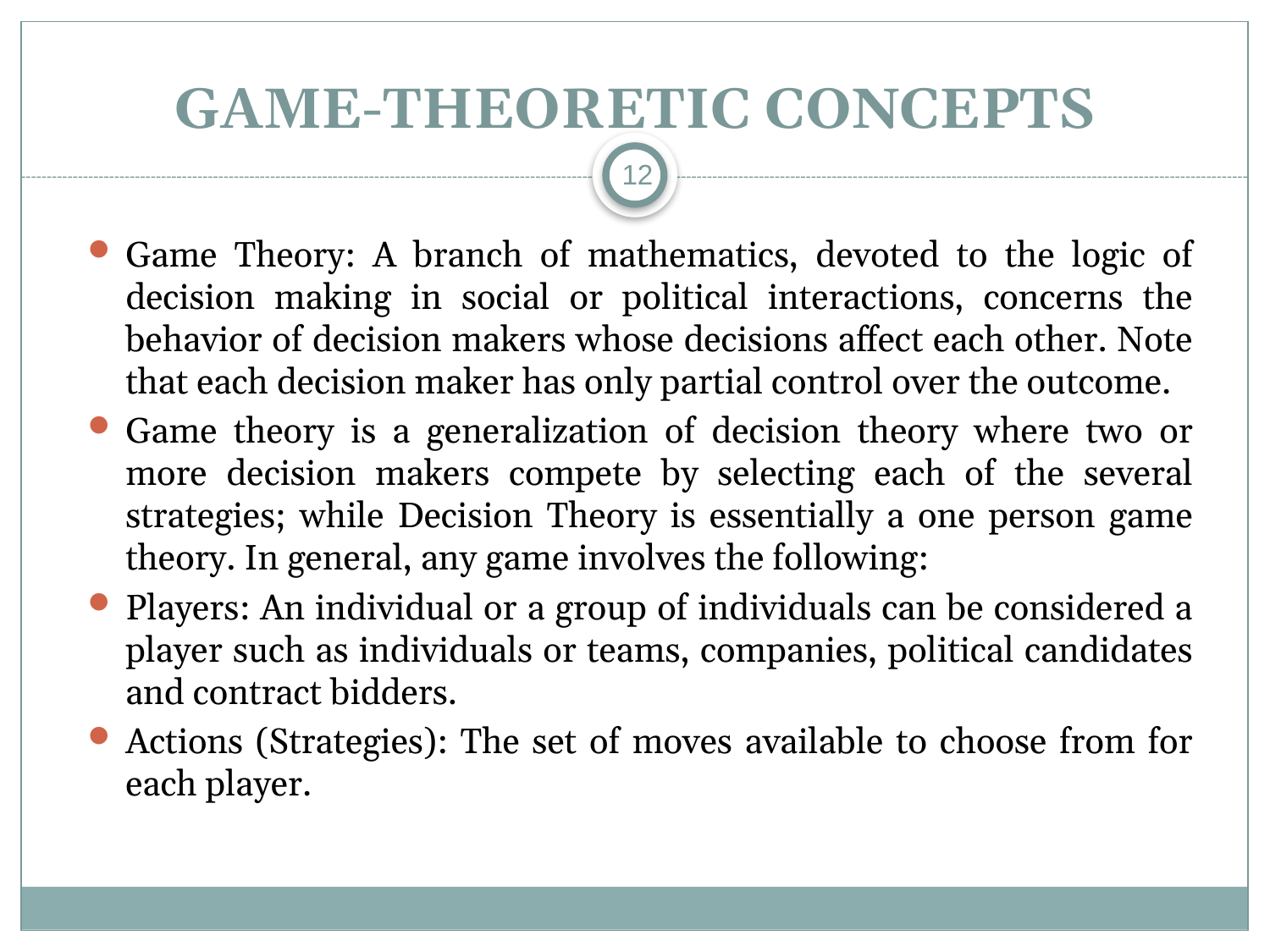

# Game-Theoretic Concepts
12

Game Theory: A branch of mathematics, devoted to the logic of decision making in social or political interactions, concerns the behavior of decision makers whose decisions affect each other. Note that each decision maker has only partial control over the outcome.
Game theory is a generalization of decision theory where two or more decision makers compete by selecting each of the several strategies; while Decision Theory is essentially a one person game theory. In general, any game involves the following:
Players: An individual or a group of individuals can be considered a player such as individuals or teams, companies, political candidates and contract bidders.
Actions (Strategies): The set of moves available to choose from for each player.